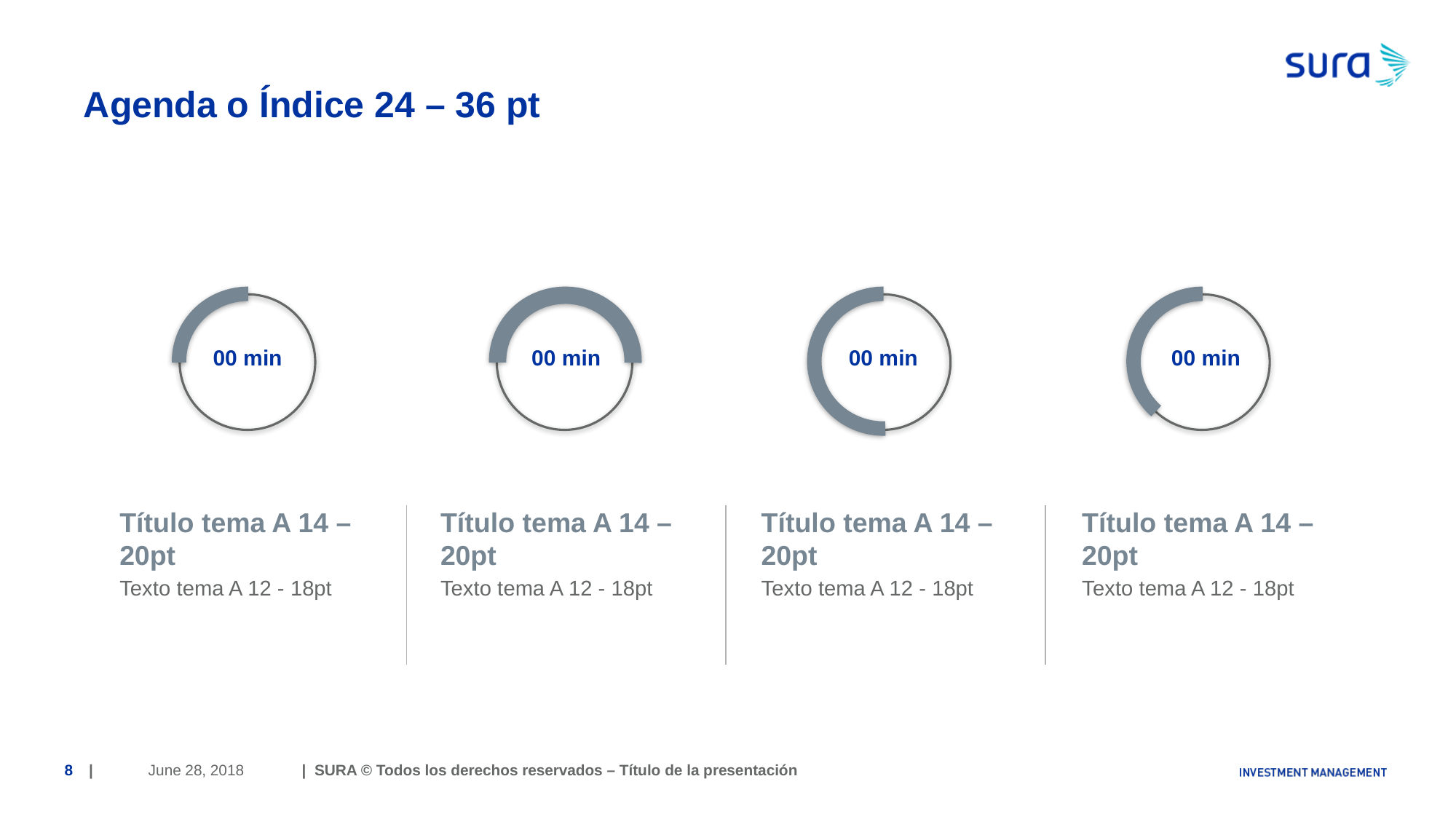

# Agenda o Índice 24 – 36 pt
00 min
00 min
00 min
00 min
Título tema A 14 – 20pt
Texto tema A 12 - 18pt

Título tema A 14 – 20pt
Texto tema A 12 - 18pt

Título tema A 14 – 20pt
Texto tema A 12 - 18pt

Título tema A 14 – 20pt
Texto tema A 12 - 18pt

June 28, 2018
8
|                                                  |  SURA © Todos los derechos reservados – Título de la presentación